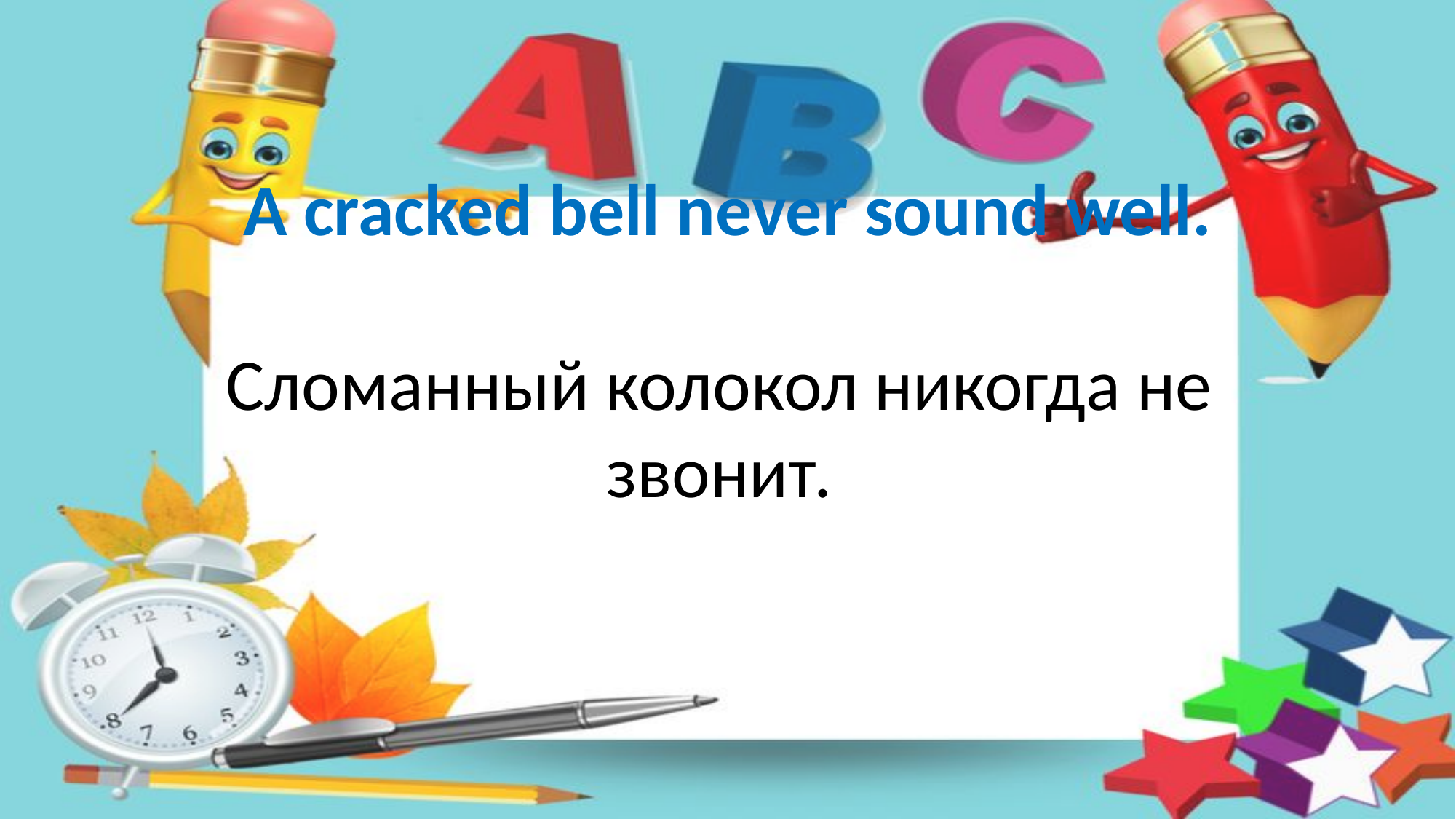

A cracked bell never sound well.

Сломанный колокол никогда не звонит.